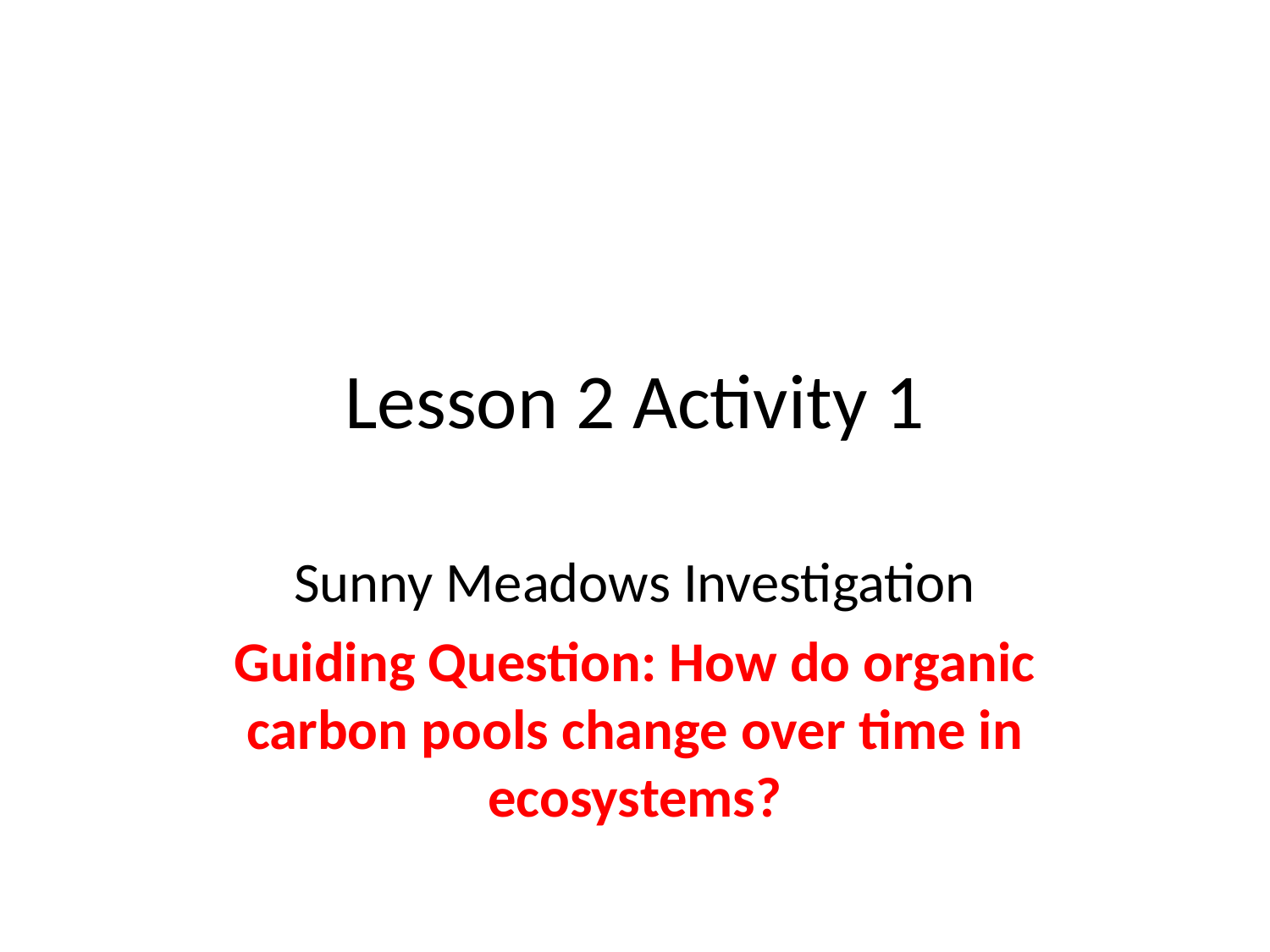

# Lesson 2 Activity 1
Sunny Meadows Investigation
Guiding Question: How do organic carbon pools change over time in ecosystems?